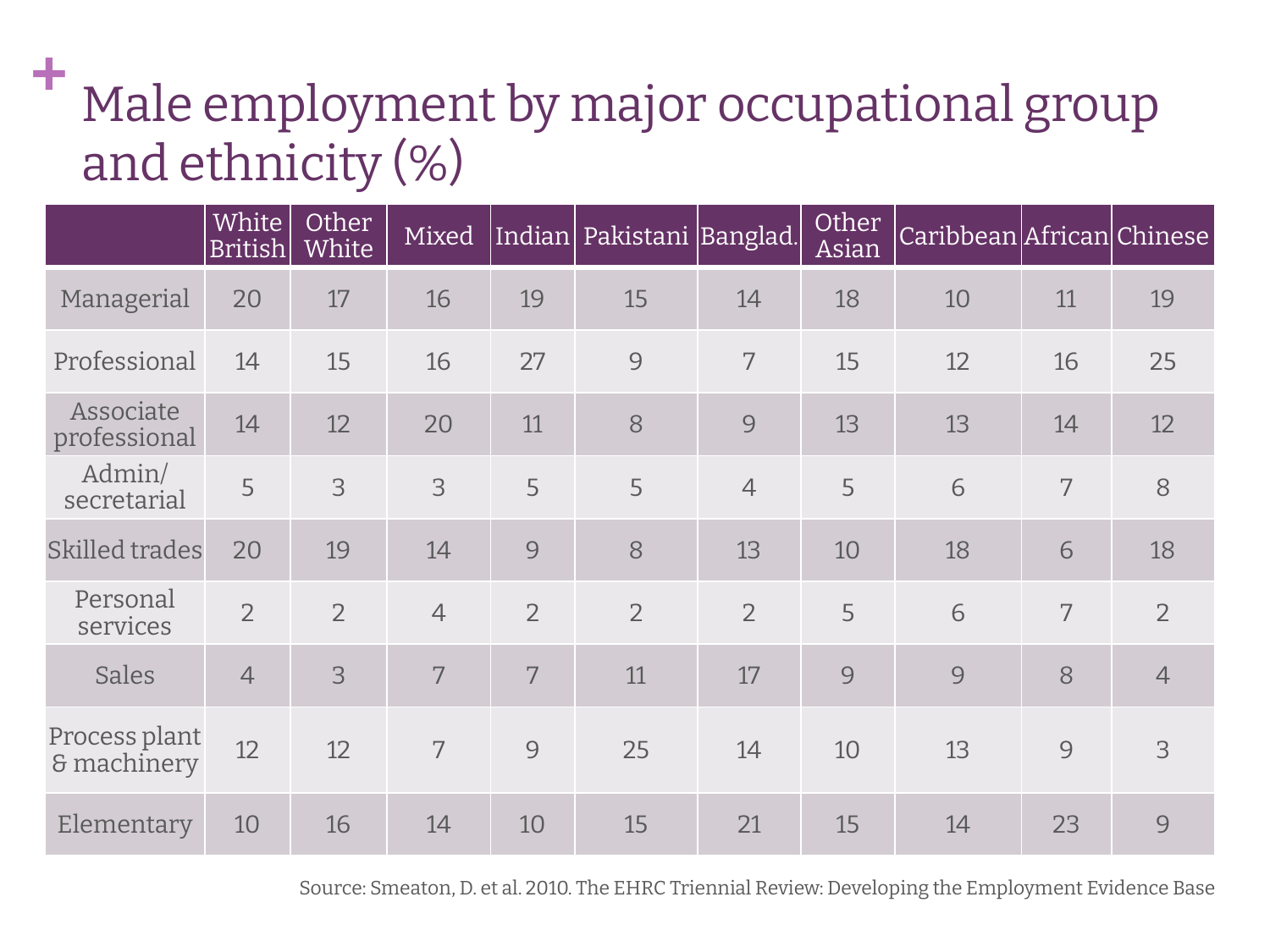

# Male employment by major occupational group and ethnicity (%)
|  | White British | Other White | Mixed | Indian | Pakistani | Banglad. | Other Asian | Caribbean | African | Chinese |
| --- | --- | --- | --- | --- | --- | --- | --- | --- | --- | --- |
| Managerial | 20 | 17 | 16 | 19 | 15 | 14 | 18 | 10 | 11 | 19 |
| Professional | 14 | 15 | 16 | 27 | 9 | 7 | 15 | 12 | 16 | 25 |
| Associate professional | 14 | 12 | 20 | 11 | 8 | 9 | 13 | 13 | 14 | 12 |
| Admin/secretarial | 5 | 3 | 3 | 5 | 5 | 4 | 5 | 6 | 7 | 8 |
| Skilled trades | 20 | 19 | 14 | 9 | 8 | 13 | 10 | 18 | 6 | 18 |
| Personal services | 2 | 2 | 4 | 2 | 2 | 2 | 5 | 6 | 7 | 2 |
| Sales | 4 | 3 | 7 | 7 | 11 | 17 | 9 | 9 | 8 | 4 |
| Process plant & machinery | 12 | 12 | 7 | 9 | 25 | 14 | 10 | 13 | 9 | 3 |
| Elementary | 10 | 16 | 14 | 10 | 15 | 21 | 15 | 14 | 23 | 9 |
Source: Smeaton, D. et al. 2010. The EHRC Triennial Review: Developing the Employment Evidence Base